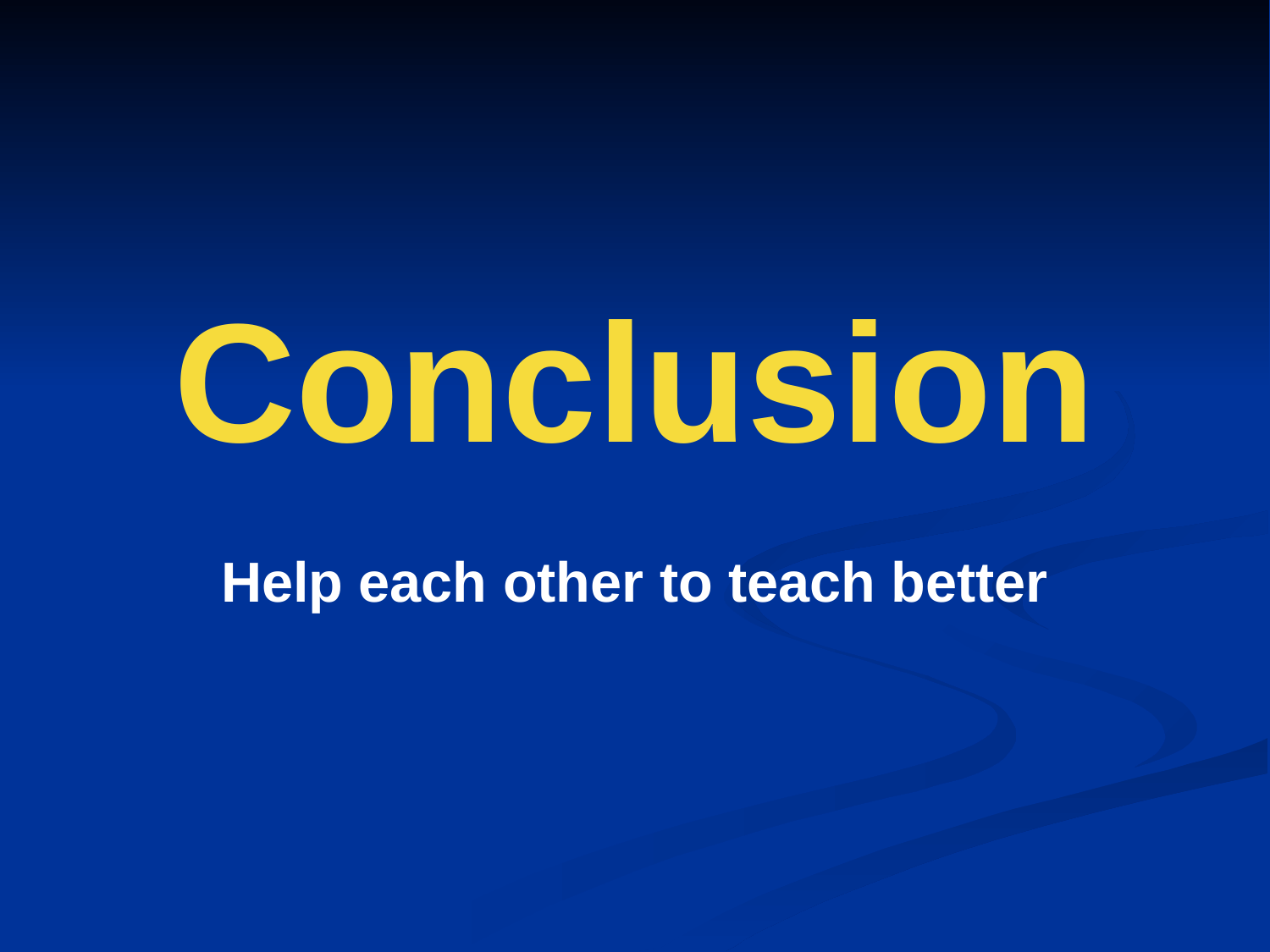

# Conclusion
Help each other to teach better